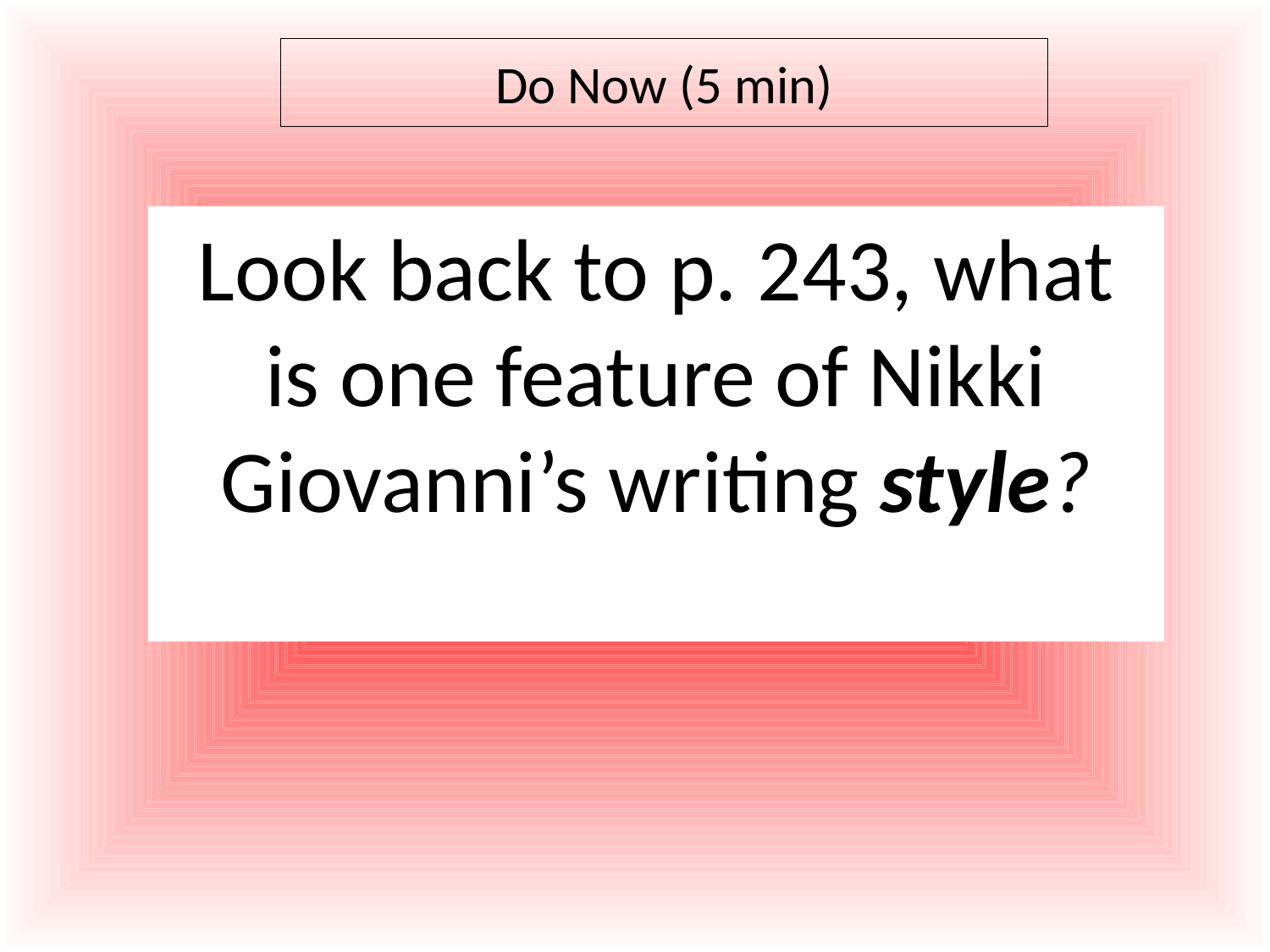

Do Now (5 min)
Look back to p. 243, what is one feature of Nikki Giovanni’s writing style?